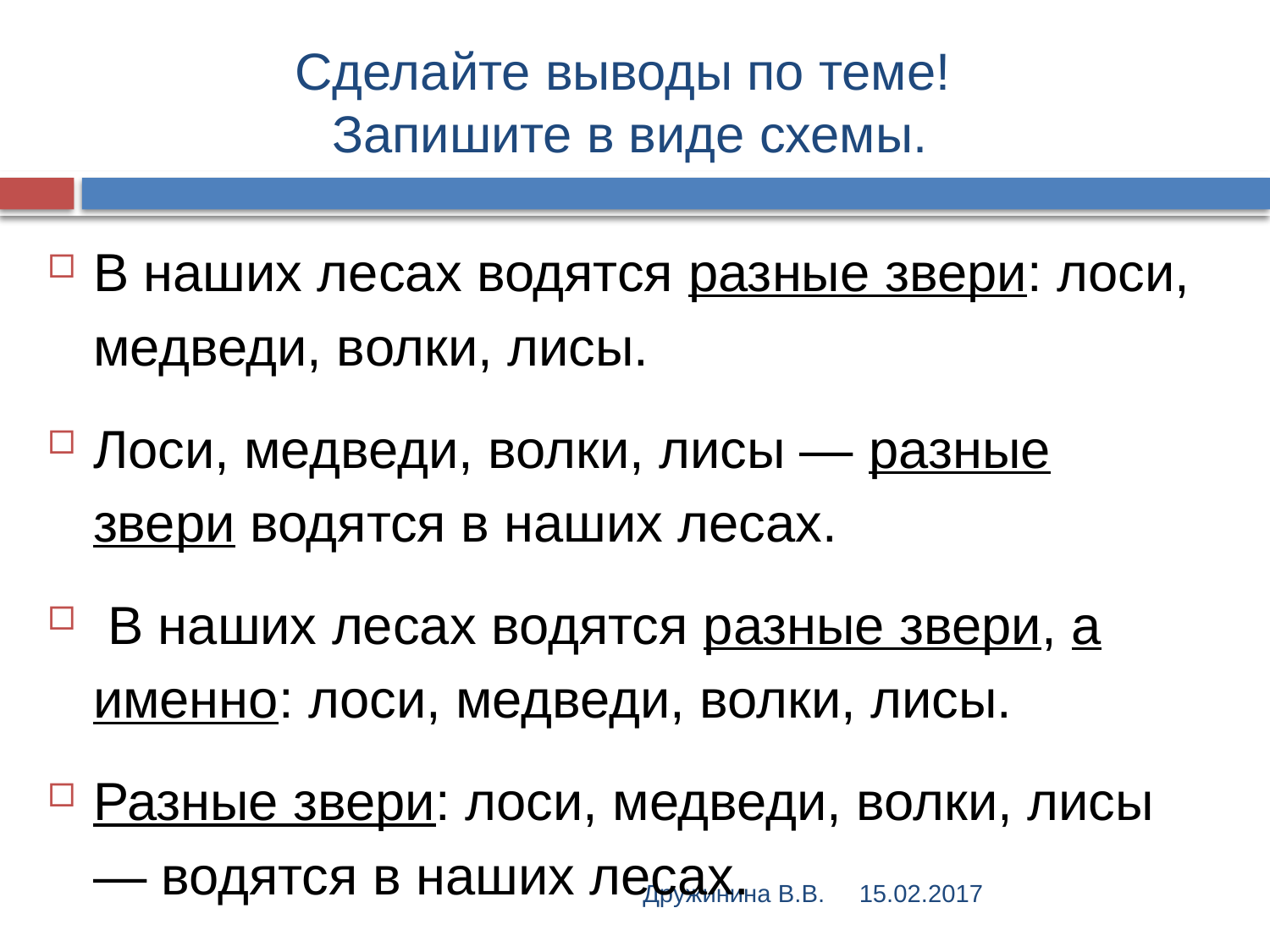

# Сделайте выводы по теме! Запишите в виде схемы.
В наших лесах водятся разные звери: лоси, медведи, волки, лисы.
Лоси, медведи, волки, лисы — разные звери водятся в наших лесах.
 В наших лесах водятся разные звери, а именно: лоси, медведи, волки, лисы.
Разные звери: лоси, медведи, волки, лисы — водятся в наших лесах.

Дружинина В.В.
15.02.2017